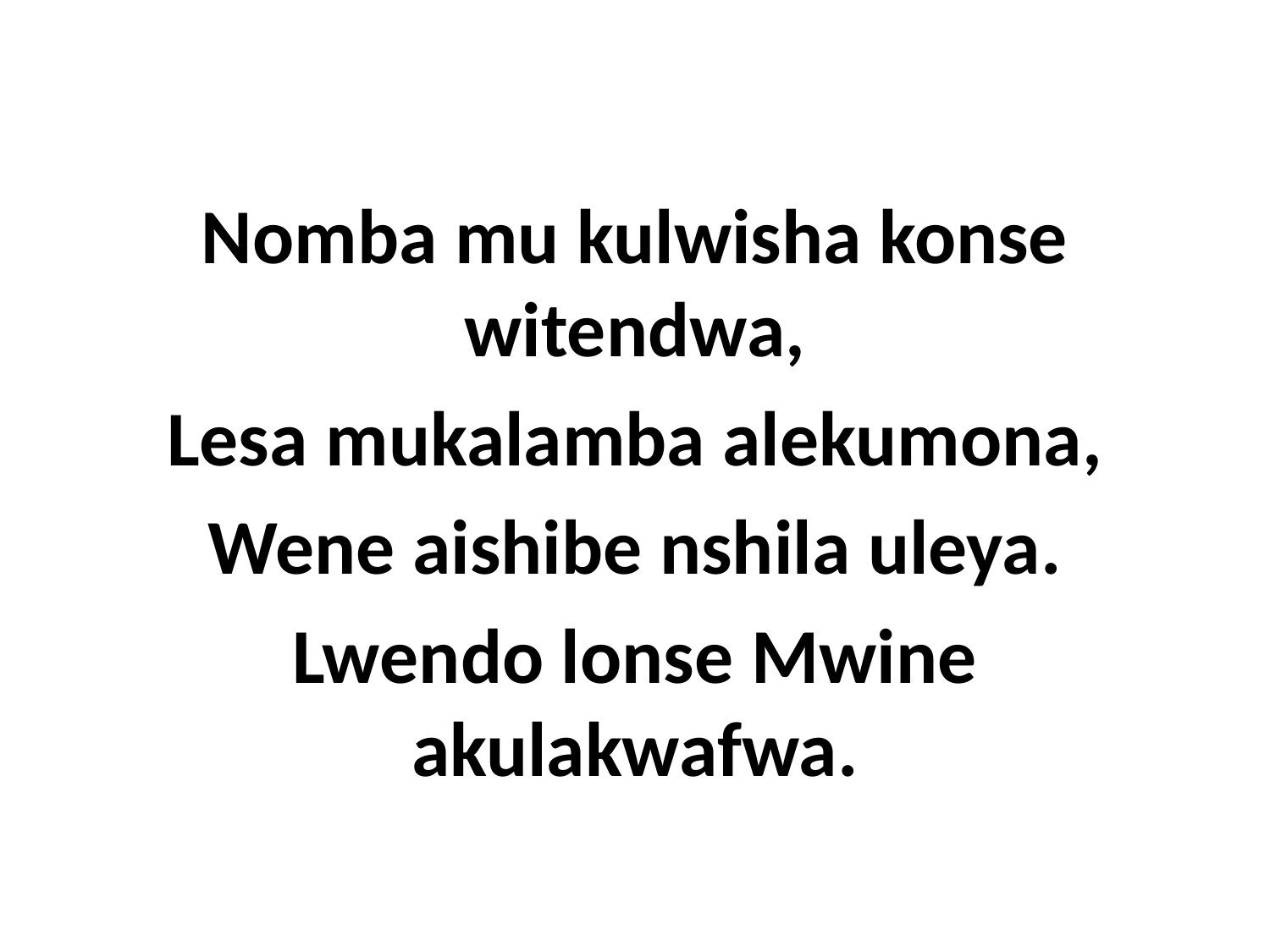

Nomba mu kulwisha konse witendwa,
Lesa mukalamba alekumona,
Wene aishibe nshila uleya.
Lwendo lonse Mwine akulakwafwa.